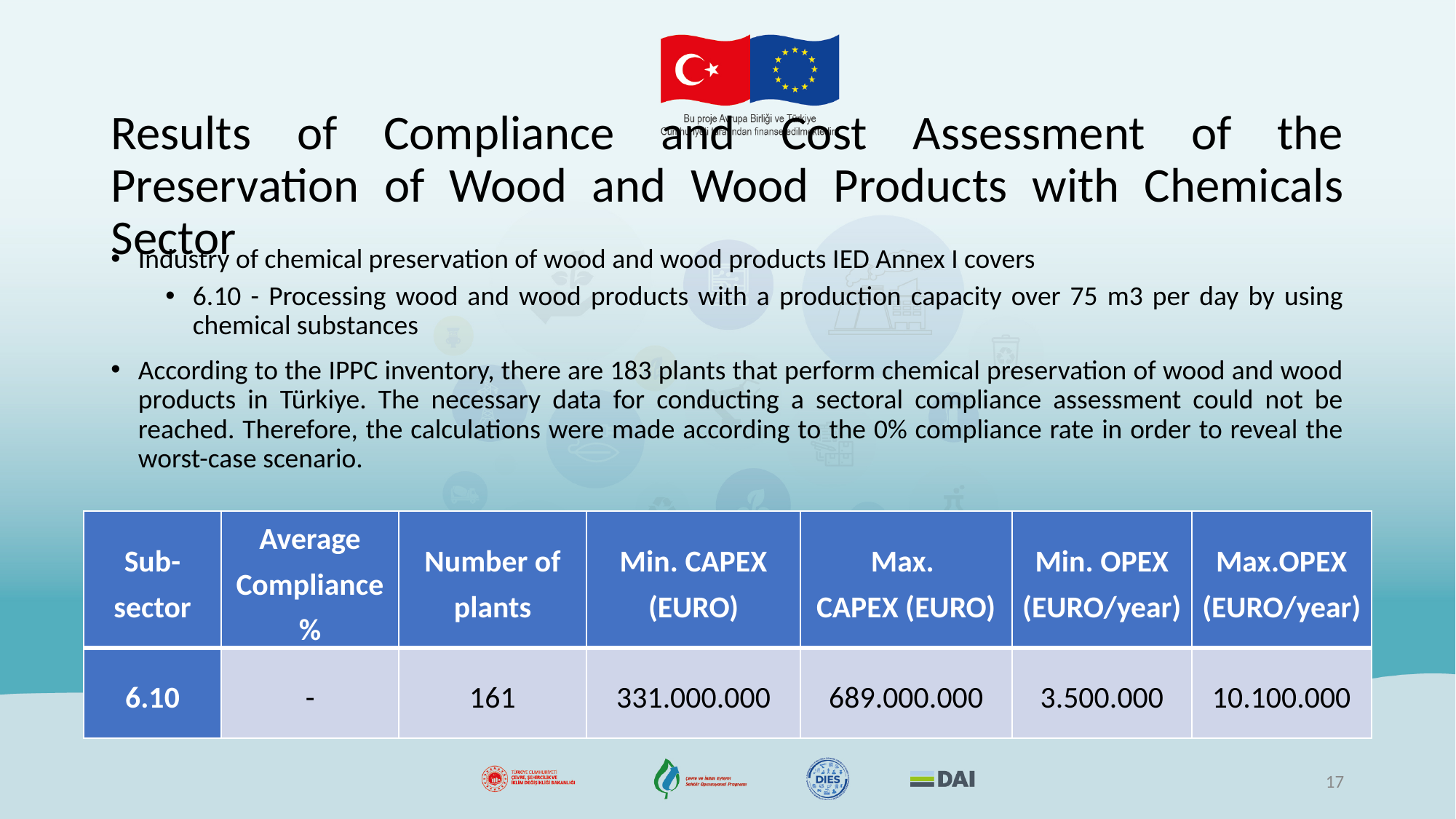

# Results of Compliance and Cost Assessment of the Preservation of Wood and Wood Products with Chemicals Sector
Industry of chemical preservation of wood and wood products IED Annex I covers
6.10 - Processing wood and wood products with a production capacity over 75 m3 per day by using chemical substances
According to the IPPC inventory, there are 183 plants that perform chemical preservation of wood and wood products in Türkiye. The necessary data for conducting a sectoral compliance assessment could not be reached. Therefore, the calculations were made according to the 0% compliance rate in order to reveal the worst-case scenario.
| Sub-sector | Average Compliance % | Number of plants | Min. CAPEX (EURO) | Max. CAPEX (EURO) | Min. OPEX (EURO/year) | Max.OPEX (EURO/year) |
| --- | --- | --- | --- | --- | --- | --- |
| 6.10 | - | 161 | 331.000.000 | 689.000.000 | 3.500.000 | 10.100.000 |
17